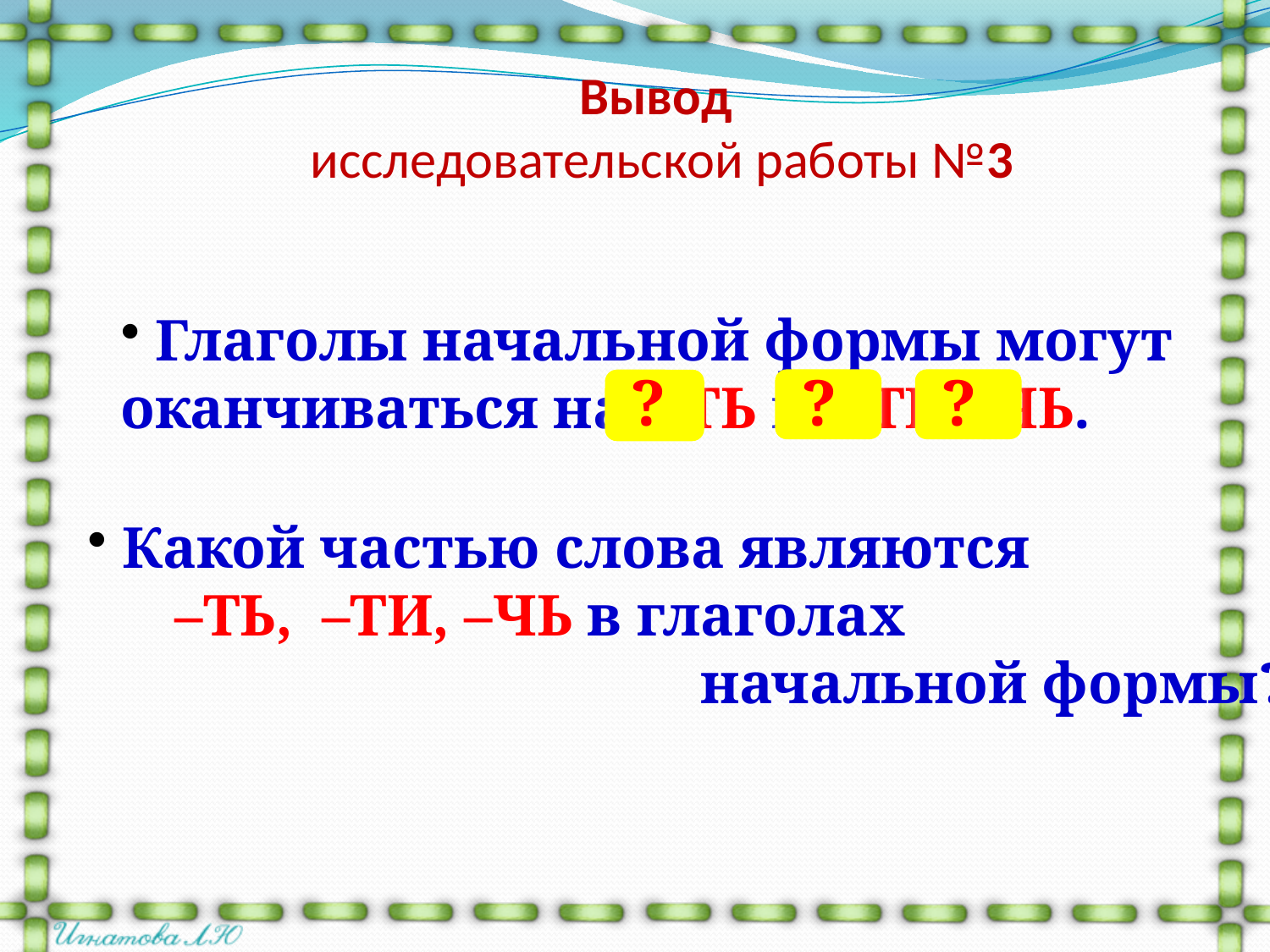

Вывод
исследовательской работы №3
 Глаголы начальной формы могут оканчиваться на  –ТЬ и  –ТИ –ЧЬ.
?

?

?

 Какой частью слова являются
      –ТЬ,  –ТИ, –ЧЬ в глаголах
                                          начальной формы?